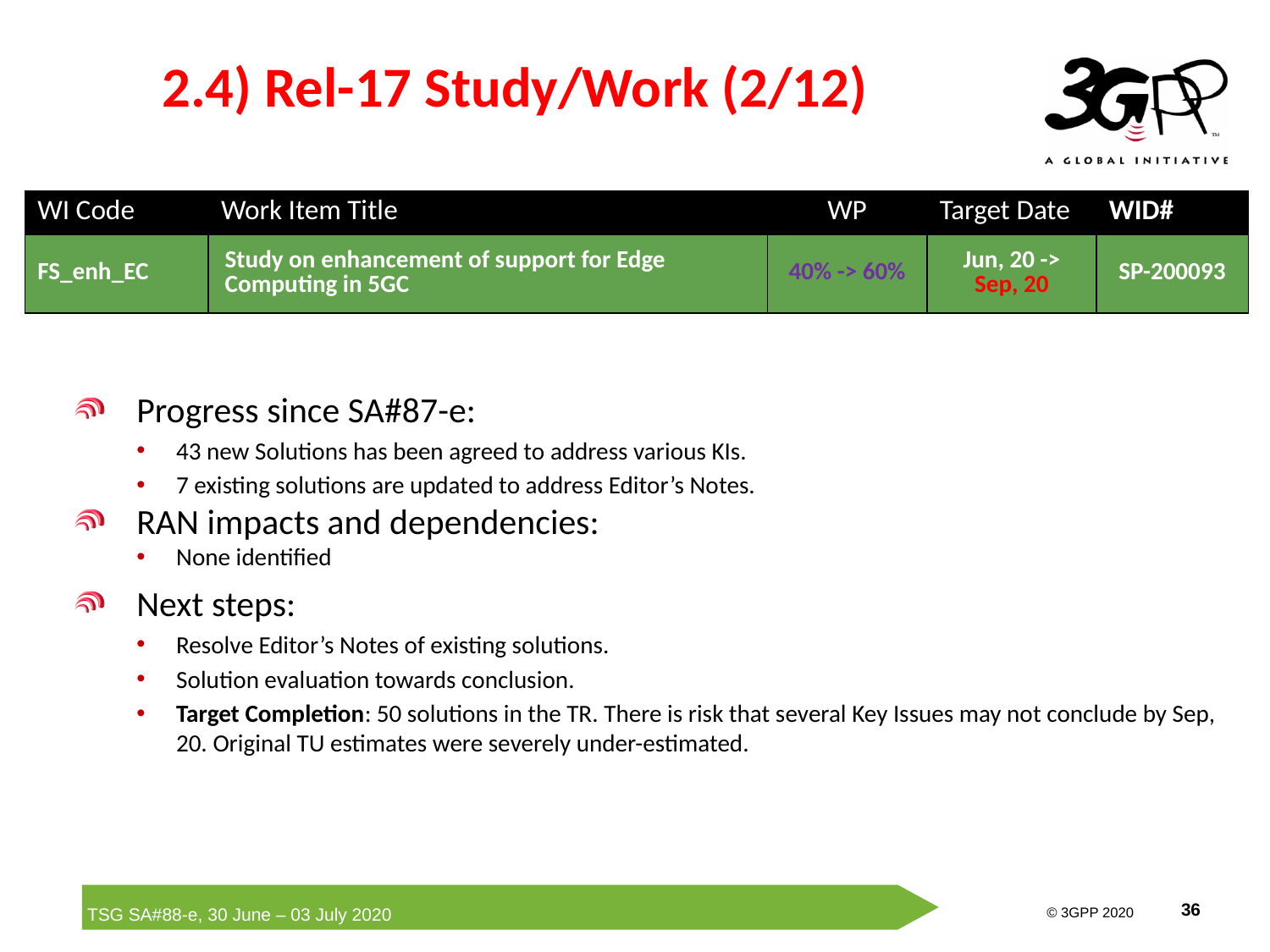

2.4) Rel-17 Study/Work (2/12)
| WI Code | Work Item Title | WP | Target Date | WID# |
| --- | --- | --- | --- | --- |
| FS\_enh\_EC | Study on enhancement of support for Edge Computing in 5GC | 40% -> 60% | Jun, 20 -> Sep, 20 | SP-200093 |
Progress since SA#87-e:
43 new Solutions has been agreed to address various KIs.
7 existing solutions are updated to address Editor’s Notes.
RAN impacts and dependencies:
None identified
Next steps:
Resolve Editor’s Notes of existing solutions.
Solution evaluation towards conclusion.
Target Completion: 50 solutions in the TR. There is risk that several Key Issues may not conclude by Sep, 20. Original TU estimates were severely under-estimated.